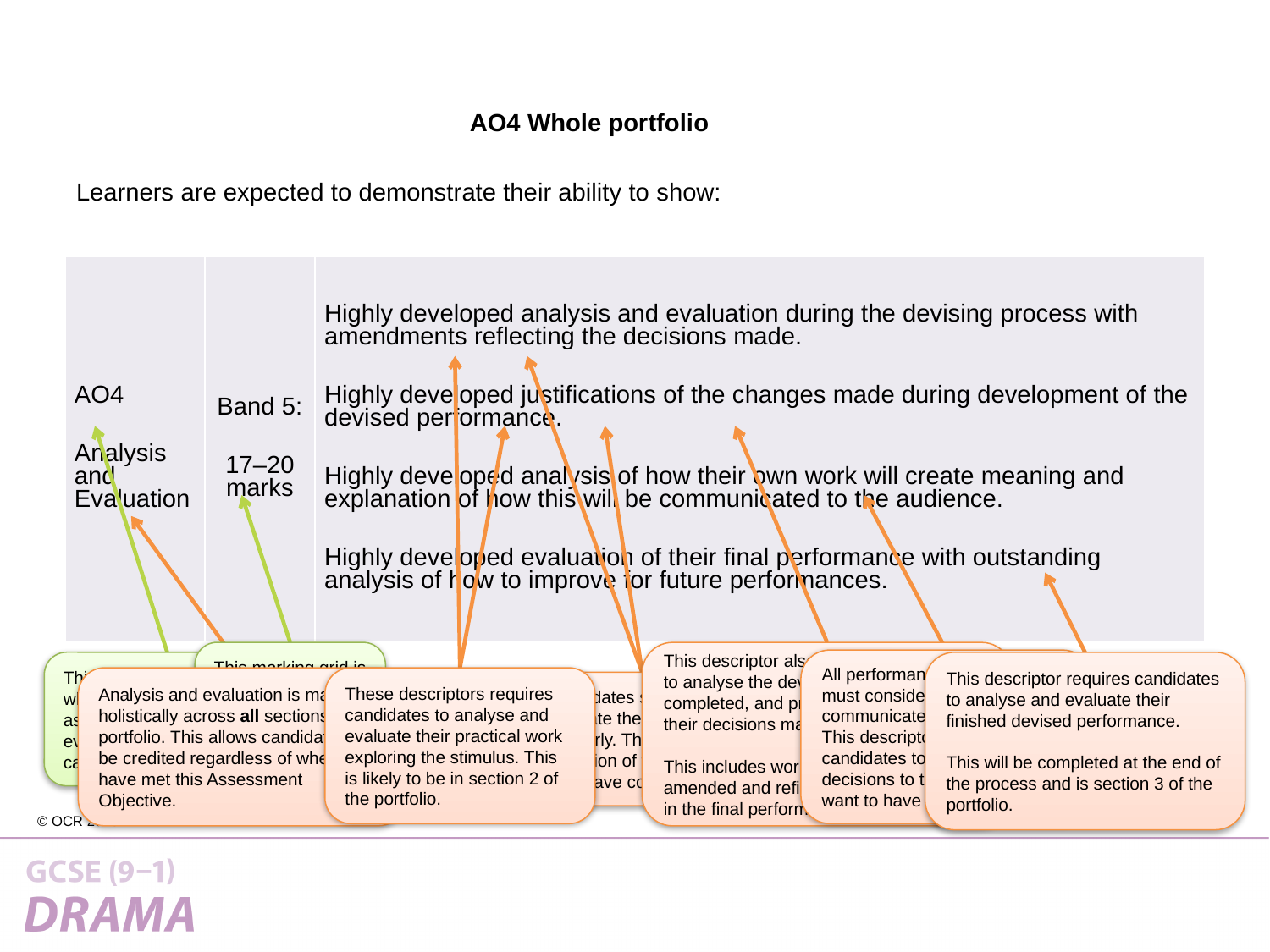

AO4 Whole portfolio

Learners are expected to demonstrate their ability to show:

| AO4 Analysis and Evaluation | Band 5: 17–20 marks | Highly developed analysis and evaluation during the devising process with amendments reflecting the decisions made. Highly developed justifications of the changes made during development of the devised performance. Highly developed analysis of how their own work will create meaning and explanation of how this will be communicated to the audience. Highly developed evaluation of their final performance with outstanding analysis of how to improve for future performances. |
| --- | --- | --- |
This descriptor also requires candidates to analyse the devising process completed, and provide a justification for their decisions made during the process.

This includes work that has been amended and refined and may not appear in the final performance.
This marking grid is out of 20 and is worth 33% of the component (10% of the qualification).
All performances in Drama must consider how meaning is communicated to the audience. This descriptor requires candidates to link their creative decisions to the impact they want to have on the audience.
This is targeted at AO4 which, in this task,  assesses analysis and evaluation of the candidate’s own work.
This descriptor requires candidates to analyse and evaluate their finished devised performance.

This will be completed at the end of the process and is section 3 of the portfolio.
These descriptors requires candidates to analyse and evaluate their practical work exploring the stimulus. This is likely to be in section 2 of the portfolio.
Analysis and evaluation is marked holistically across all sections of the  portfolio. This allows candidates to be credited regardless of where they have met this Assessment Objective.

Candidates should evaluate their own work regularly. This includes reflection of the process they have completed.